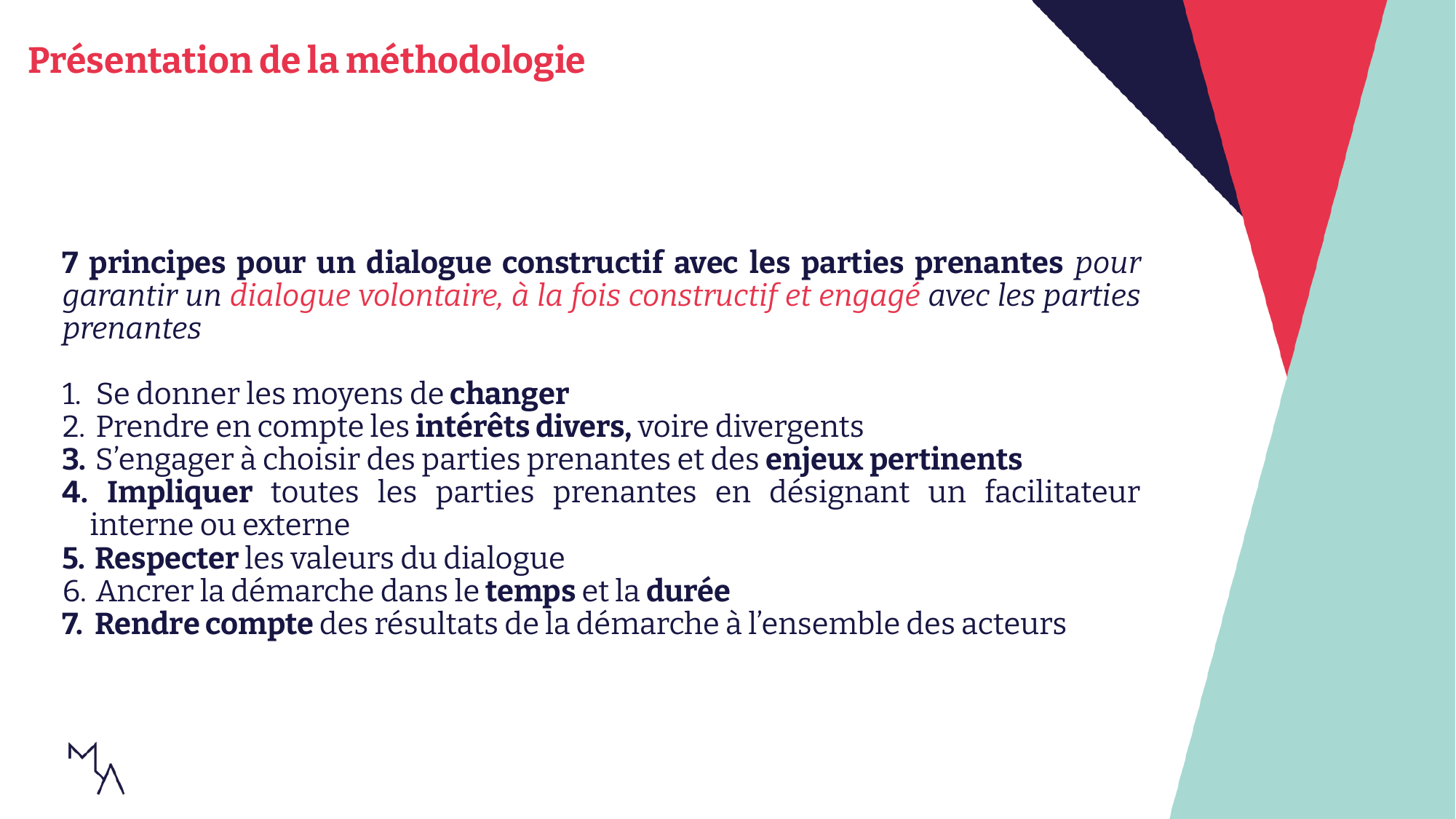

Présentation de la méthodologie
7 principes pour un dialogue constructif avec les parties prenantes pour garantir un dialogue volontaire, à la fois constructif et engagé avec les parties prenantes

 Se donner les moyens de changer
 Prendre en compte les intérêts divers, voire divergents
 S’engager à choisir des parties prenantes et des enjeux pertinents
 Impliquer toutes les parties prenantes en désignant un facilitateur interne ou externe
 Respecter les valeurs du dialogue
 Ancrer la démarche dans le temps et la durée
 Rendre compte des résultats de la démarche à l’ensemble des acteurs